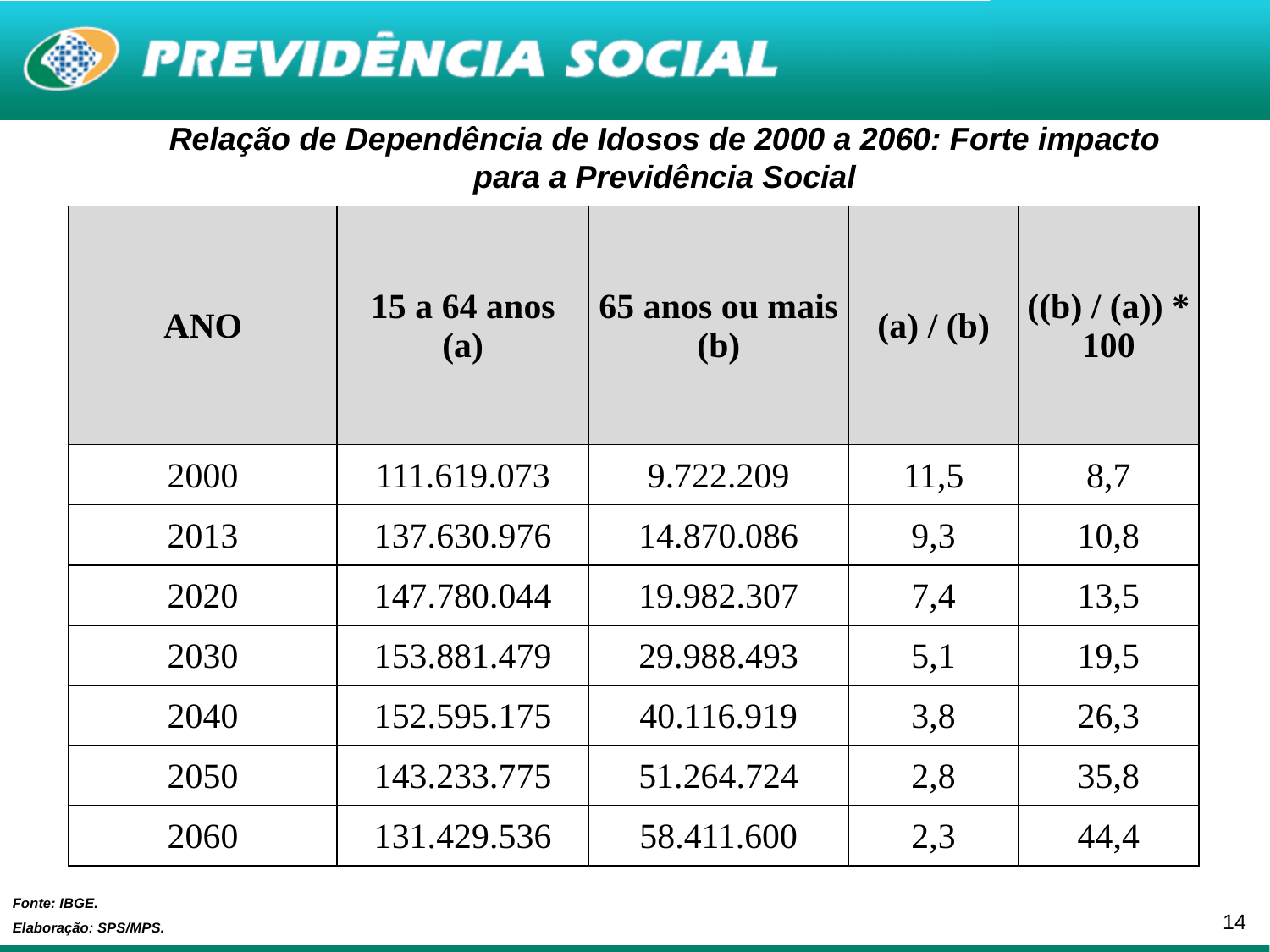

Relação de Dependência de Idosos de 2000 a 2060: Forte impacto para a Previdência Social

| ANO | 15 a 64 anos (a) | 65 anos ou mais (b) | (a) / (b) | ((b) / (a)) \* 100 |
| --- | --- | --- | --- | --- |
| 2000 | 111.619.073 | 9.722.209 | 11,5 | 8,7 |
| 2013 | 137.630.976 | 14.870.086 | 9,3 | 10,8 |
| 2020 | 147.780.044 | 19.982.307 | 7,4 | 13,5 |
| 2030 | 153.881.479 | 29.988.493 | 5,1 | 19,5 |
| 2040 | 152.595.175 | 40.116.919 | 3,8 | 26,3 |
| 2050 | 143.233.775 | 51.264.724 | 2,8 | 35,8 |
| 2060 | 131.429.536 | 58.411.600 | 2,3 | 44,4 |

Fonte: IBGE.
Elaboração: SPS/MPS.